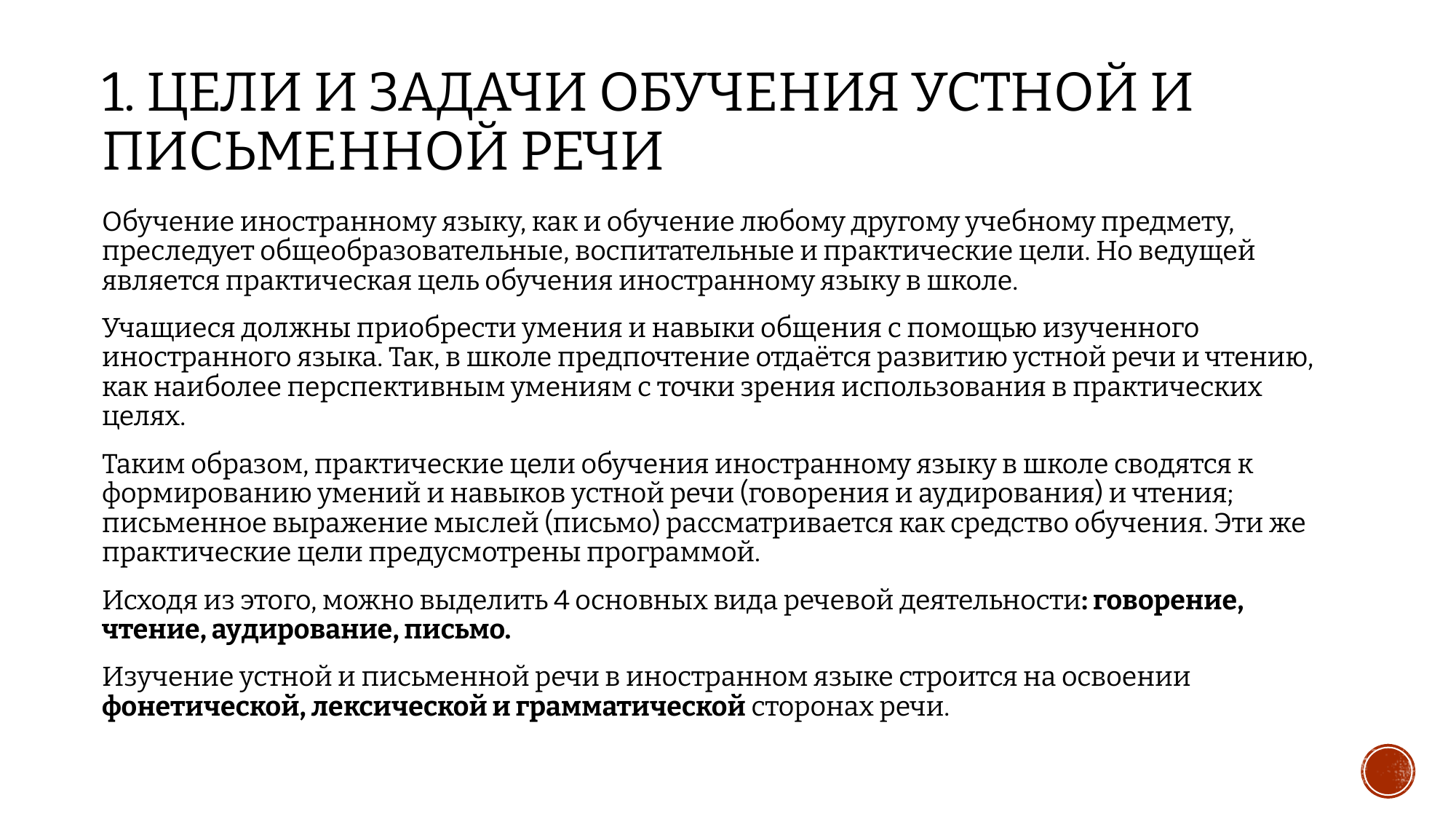

# 1. Цели и задачи обучения устной и письменной речи
Обучение иностранному языку, как и обучение любому другому учебному предмету, преследует общеобразовательные, воспитательные и практические цели. Но ведущей является практическая цель обучения иностранному языку в школе.
Учащиеся должны приобрести умения и навыки общения с помощью изученного иностранного языка. Так, в школе предпочтение отдаётся развитию устной речи и чтению, как наиболее перспективным умениям с точки зрения использования в практических целях.
Таким образом, практические цели обучения иностранному языку в школе сводятся к формированию умений и навыков устной речи (говорения и аудирования) и чтения; письменное выражение мыслей (письмо) рассматривается как средство обучения. Эти же практические цели предусмотрены программой.
Исходя из этого, можно выделить 4 основных вида речевой деятельности: говорение, чтение, аудирование, письмо.
Изучение устной и письменной речи в иностранном языке строится на освоении фонетической, лексической и грамматической сторонах речи.